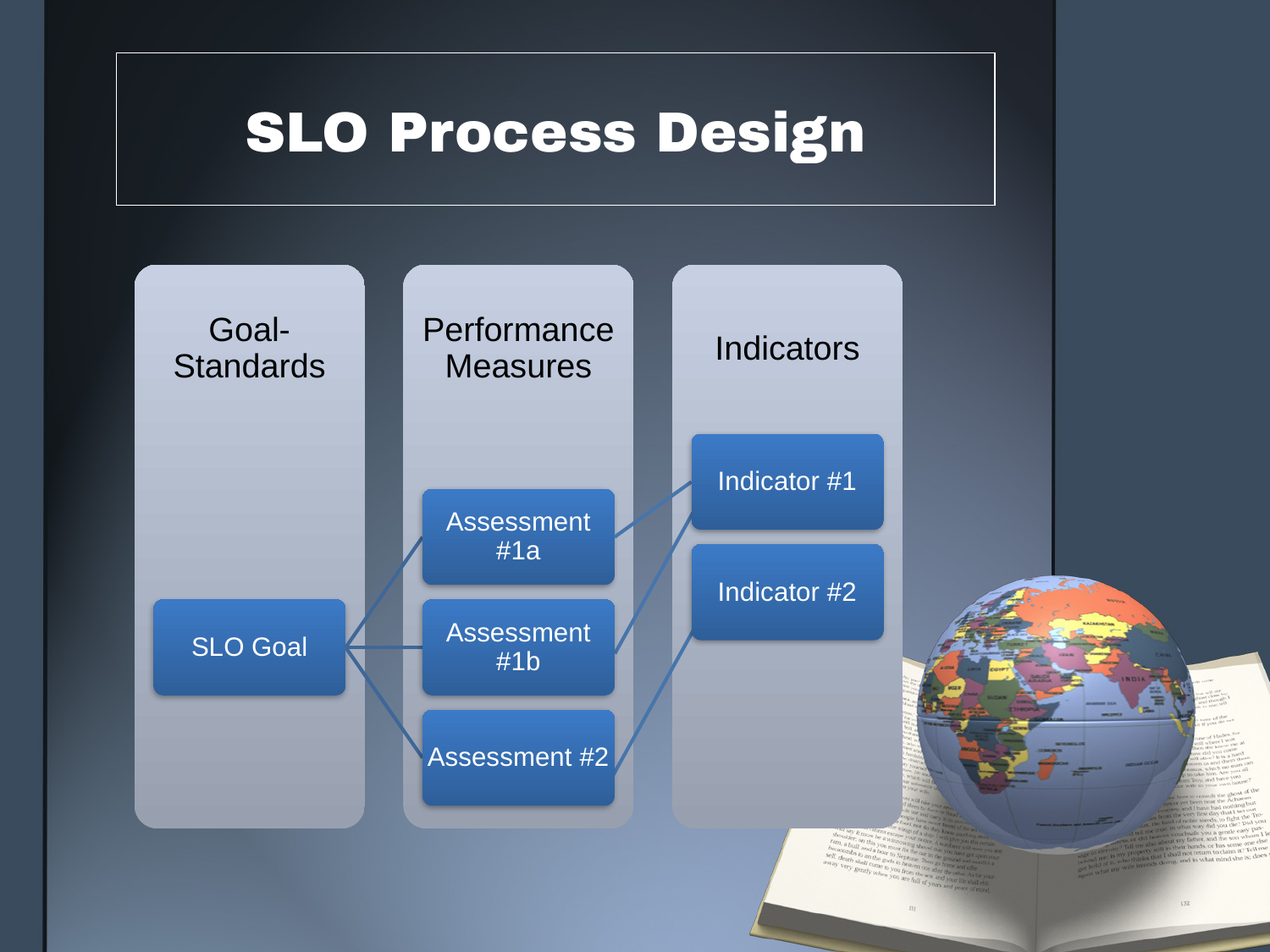

# SLO Process Design
Goal-Standards
Performance Measures
Indicators
Indicator #1
Assessment #1a

Indicator #2

SLO Goal
Assessment #1b

Assessment #2